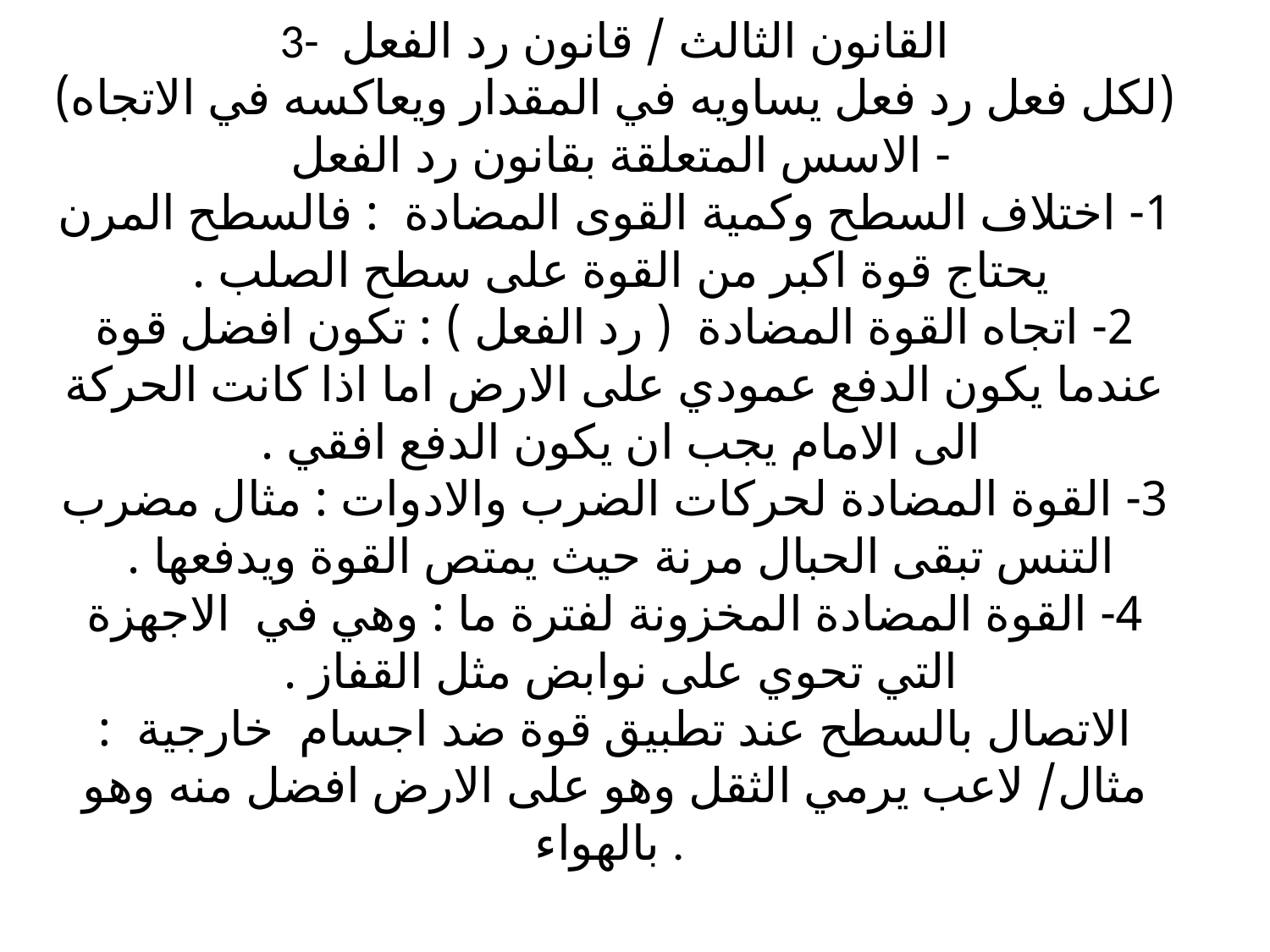

# 3- القانون الثالث / قانون رد الفعل (لكل فعل رد فعل يساويه في المقدار ويعاكسه في الاتجاه) - الاسس المتعلقة بقانون رد الفعل 1- اختلاف السطح وكمية القوى المضادة  : فالسطح المرن يحتاج قوة اكبر من القوة على سطح الصلب . 2- اتجاه القوة المضادة  ( رد الفعل ) : تكون افضل قوة عندما يكون الدفع عمودي على الارض اما اذا كانت الحركة الى الامام يجب ان يكون الدفع افقي . 3- القوة المضادة لحركات الضرب والادوات : مثال مضرب التنس تبقى الحبال مرنة حيث يمتص القوة ويدفعها . 4- القوة المضادة المخزونة لفترة ما : وهي في  الاجهزة التي تحوي على نوابض مثل القفاز . الاتصال بالسطح عند تطبيق قوة ضد اجسام  خارجية  : مثال/ لاعب يرمي الثقل وهو على الارض افضل منه وهو بالهواء .